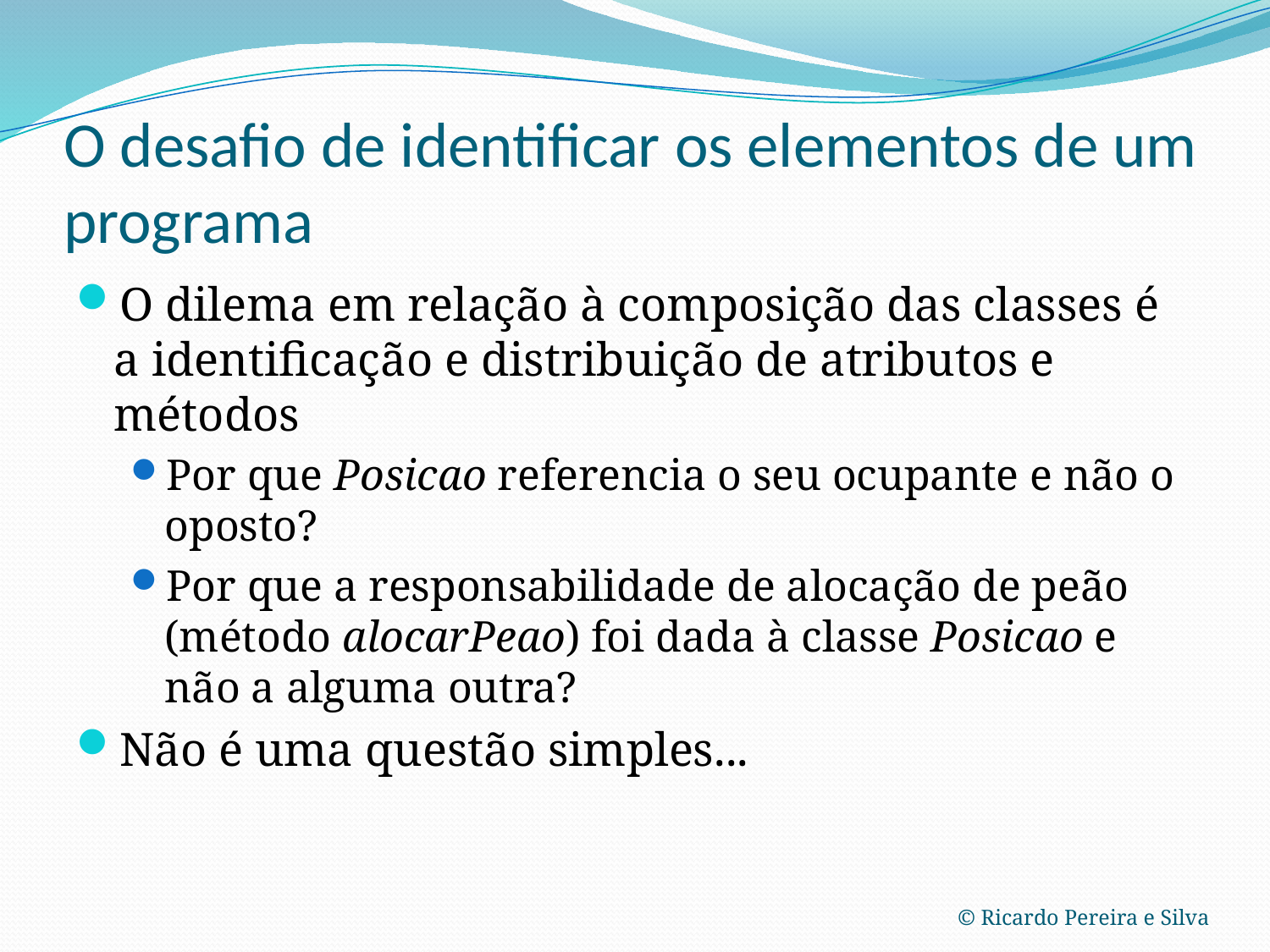

# O desafio de identificar os elementos de um programa
O dilema em relação à composição das classes é a identificação e distribuição de atributos e métodos
Por que Posicao referencia o seu ocupante e não o oposto?
Por que a responsabilidade de alocação de peão (método alocarPeao) foi dada à classe Posicao e não a alguma outra?
Não é uma questão simples...
© Ricardo Pereira e Silva